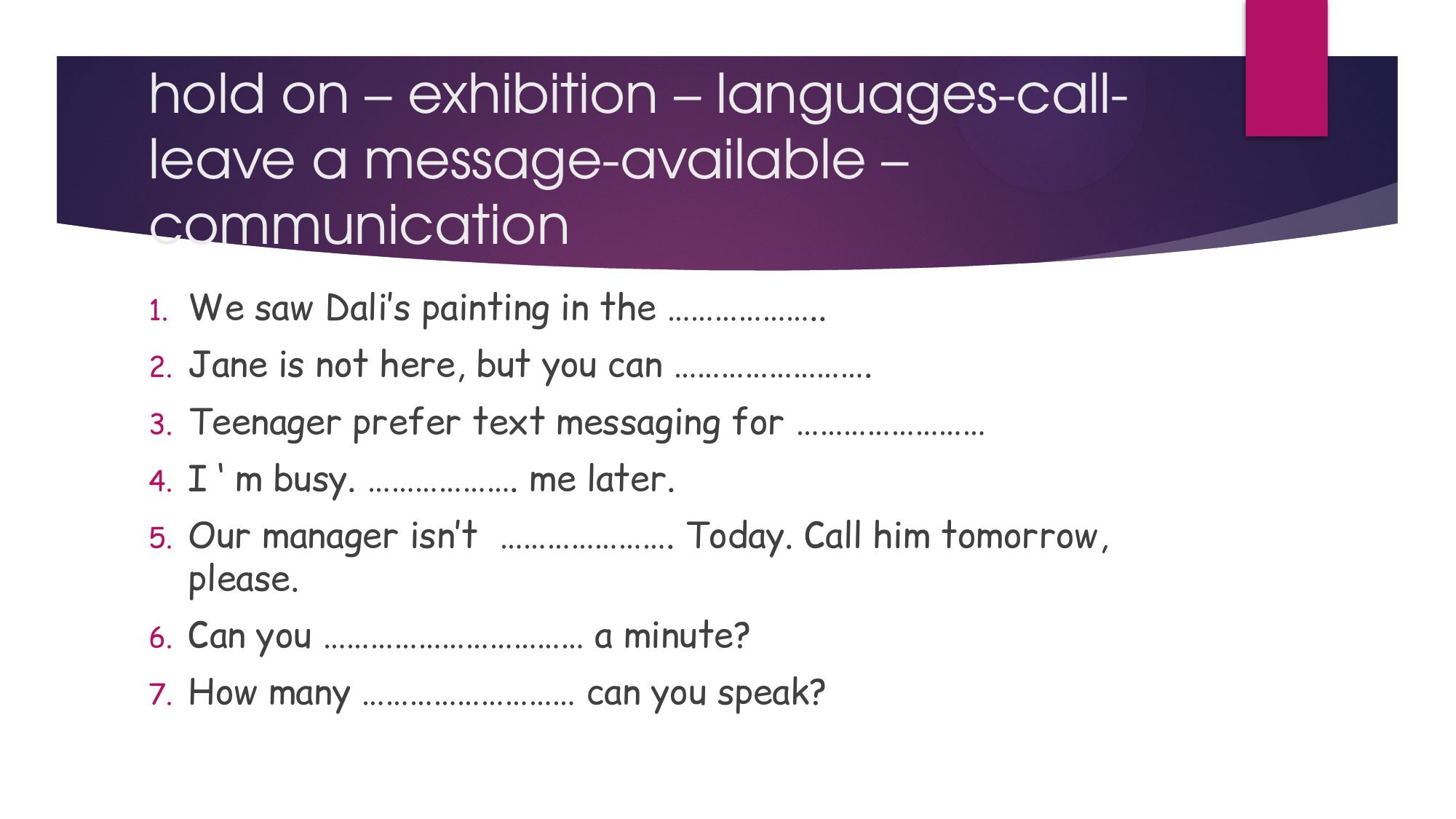

# hold on – exhibition – languages-call-leave a message-available – communication
We saw Dali’s painting in the ………………..
Jane is not here, but you can …………………….
Teenager prefer text messaging for ……………………
I ‘ m busy. ………………. me later.
Our manager isn’t  …………………. Today. Call him tomorrow, please.
Can you …………………………… a minute?
How many ……………………… can you speak?